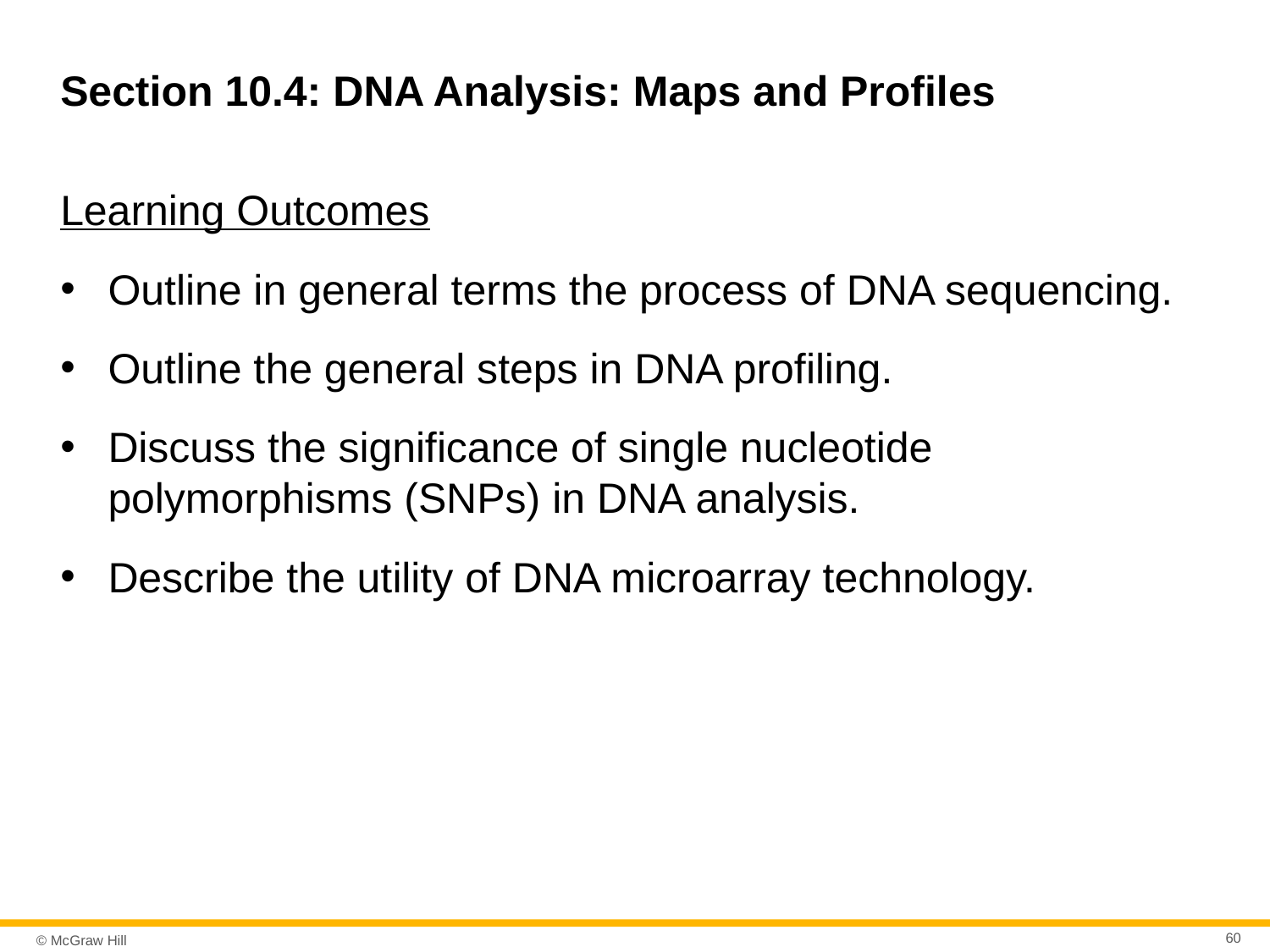

# Section 10.4: DNA Analysis: Maps and Profiles
Learning Outcomes
Outline in general terms the process of DNA sequencing.
Outline the general steps in DNA profiling.
Discuss the significance of single nucleotide polymorphisms (SNPs) in DNA analysis.
Describe the utility of DNA microarray technology.